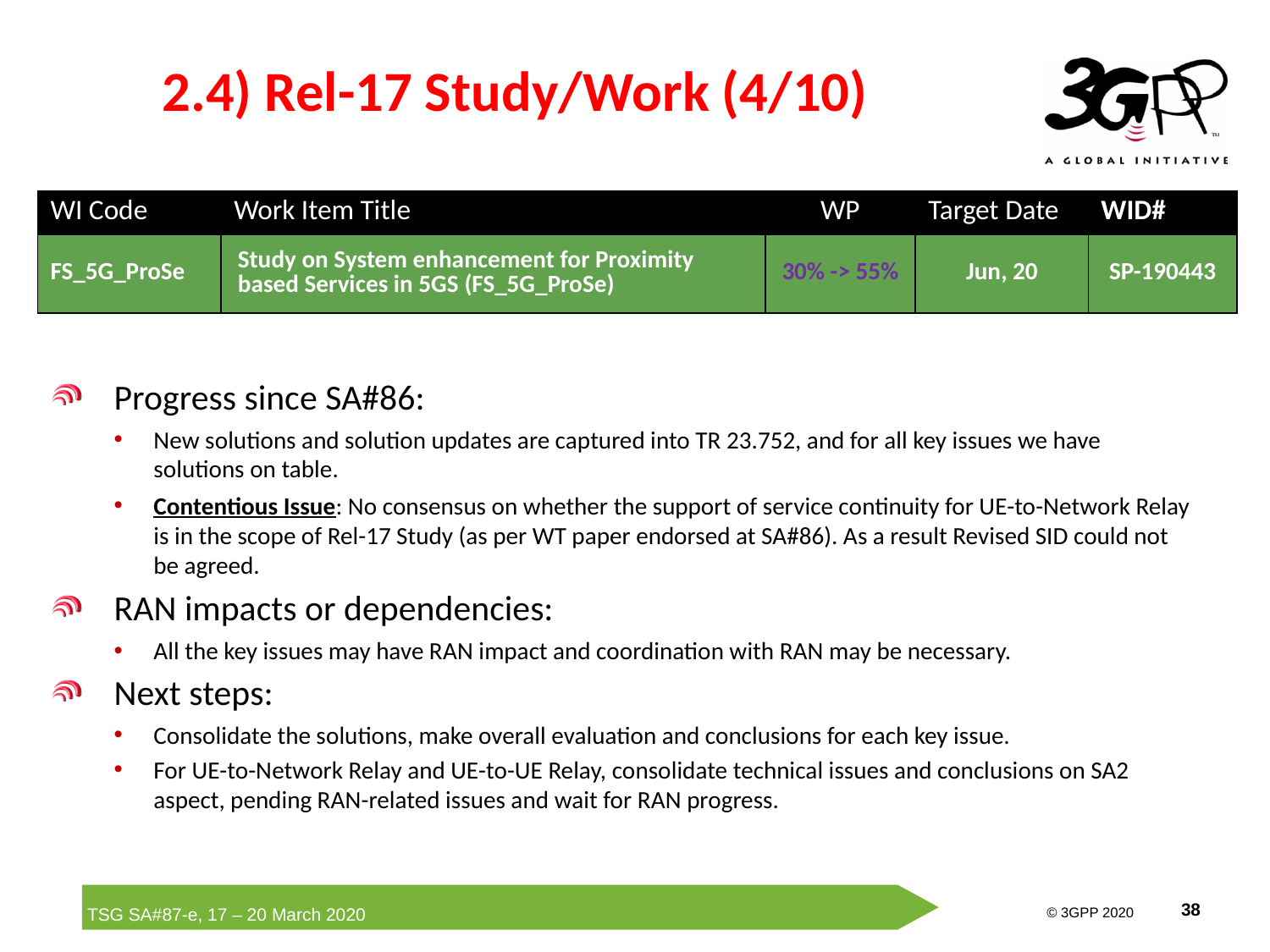

# 2.4) Rel-17 Study/Work (4/10)
| WI Code | Work Item Title | WP | Target Date | WID# |
| --- | --- | --- | --- | --- |
| FS\_5G\_ProSe | Study on System enhancement for Proximity based Services in 5GS (FS\_5G\_ProSe) | 30% -> 55% | Jun, 20 | SP-190443 |
Progress since SA#86:
New solutions and solution updates are captured into TR 23.752, and for all key issues we have solutions on table.
Contentious Issue: No consensus on whether the support of service continuity for UE-to-Network Relay is in the scope of Rel-17 Study (as per WT paper endorsed at SA#86). As a result Revised SID could not be agreed.
RAN impacts or dependencies:
All the key issues may have RAN impact and coordination with RAN may be necessary.
Next steps:
Consolidate the solutions, make overall evaluation and conclusions for each key issue.
For UE-to-Network Relay and UE-to-UE Relay, consolidate technical issues and conclusions on SA2 aspect, pending RAN-related issues and wait for RAN progress.